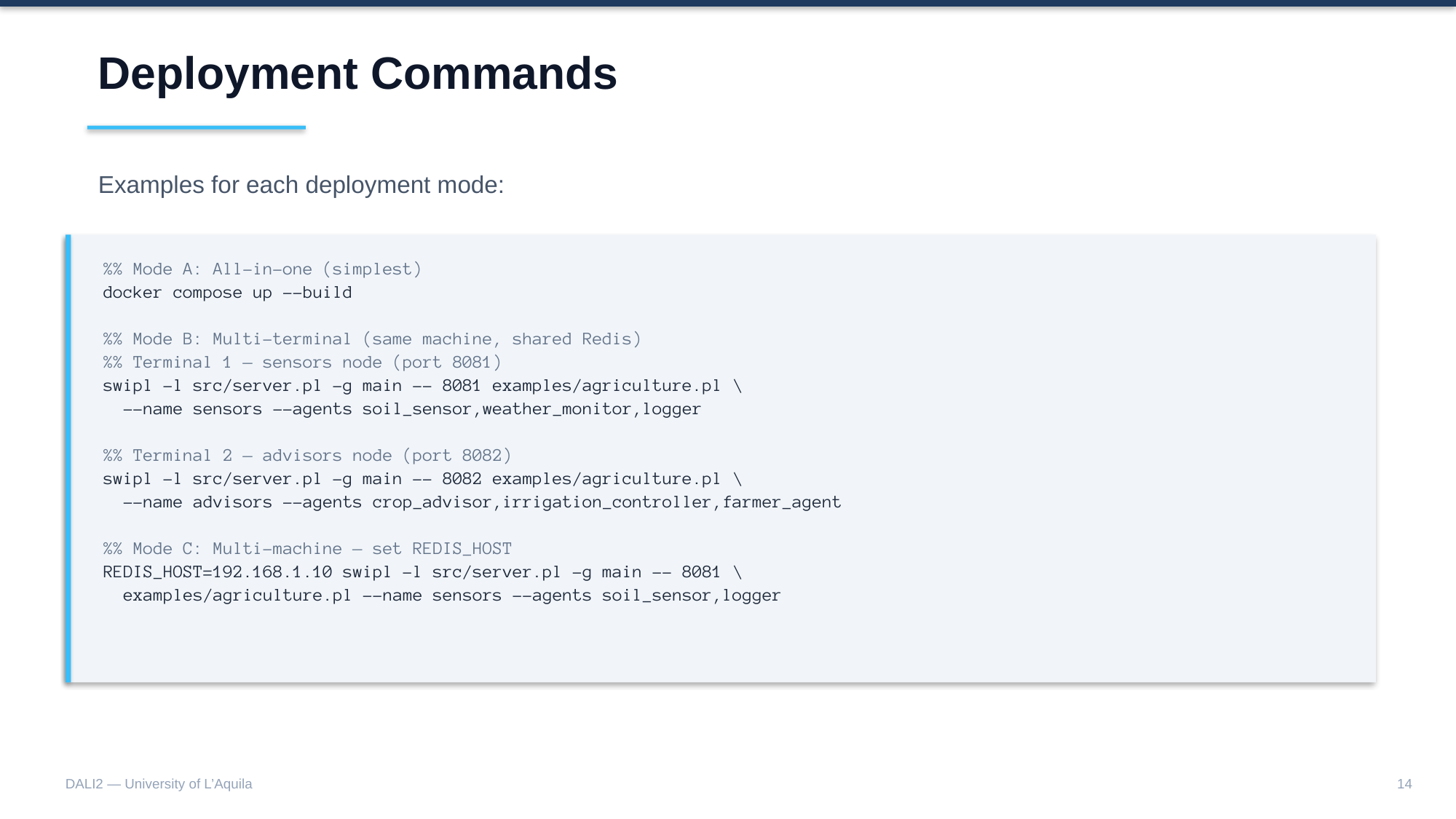

Deployment Commands

Examples for each deployment mode:

%% Mode A: All-in-one (simplest)
docker compose up --build

%% Mode B: Multi-terminal (same machine, shared Redis)
%% Terminal 1 — sensors node (port 8081)
swipl -l src/server.pl -g main -- 8081 examples/agriculture.pl \
  --name sensors --agents soil_sensor,weather_monitor,logger

%% Terminal 2 — advisors node (port 8082)
swipl -l src/server.pl -g main -- 8082 examples/agriculture.pl \
  --name advisors --agents crop_advisor,irrigation_controller,farmer_agent

%% Mode C: Multi-machine — set REDIS_HOST
REDIS_HOST=192.168.1.10 swipl -l src/server.pl -g main -- 8081 \
  examples/agriculture.pl --name sensors --agents soil_sensor,logger
DALI2 — University of L’Aquila
14